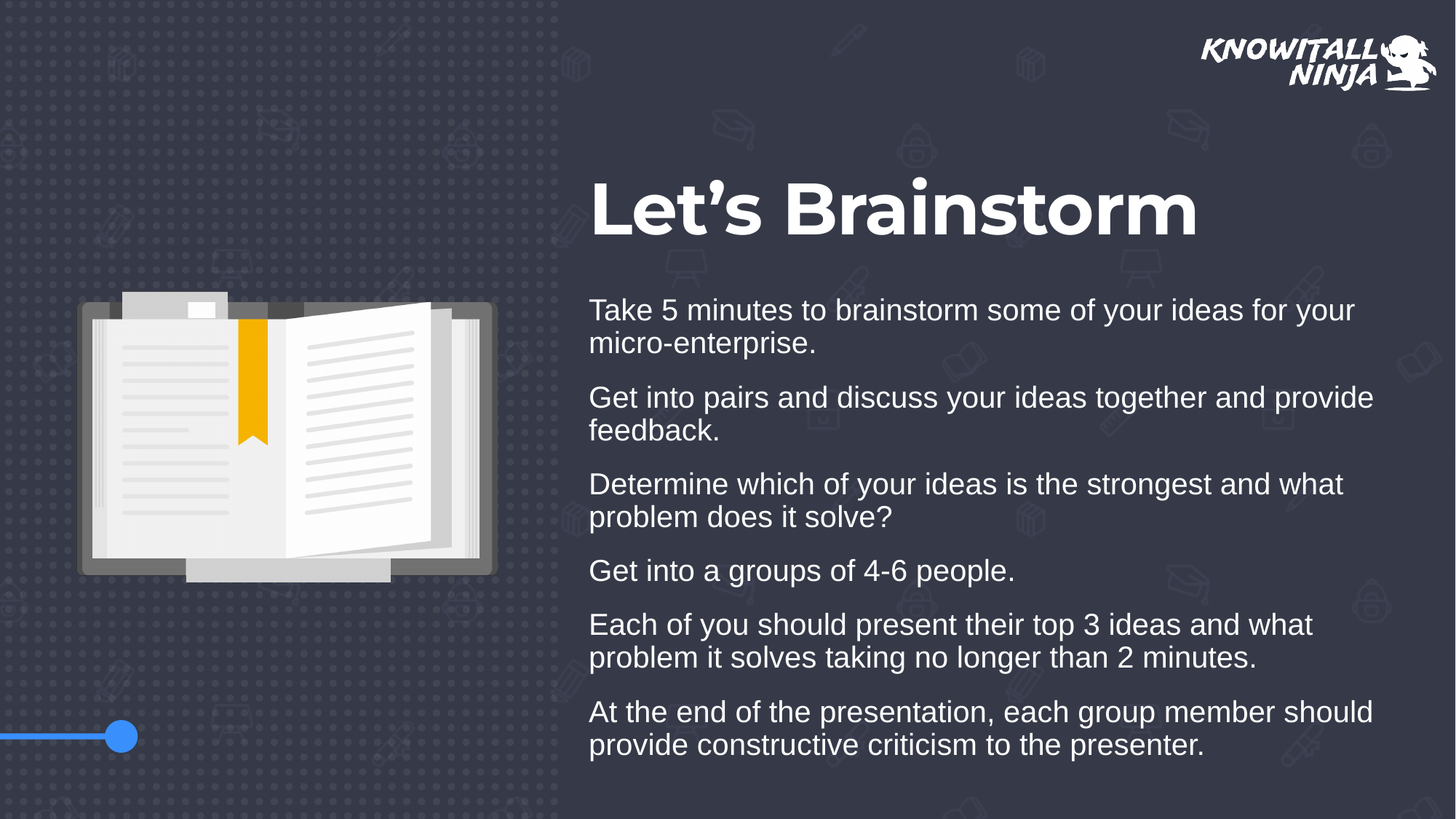

# Let’s Brainstorm
Take 5 minutes to brainstorm some of your ideas for your micro-enterprise.
Get into pairs and discuss your ideas together and provide feedback.
Determine which of your ideas is the strongest and what problem does it solve?
Get into a groups of 4-6 people.
Each of you should present their top 3 ideas and what problem it solves taking no longer than 2 minutes.
At the end of the presentation, each group member should provide constructive criticism to the presenter.